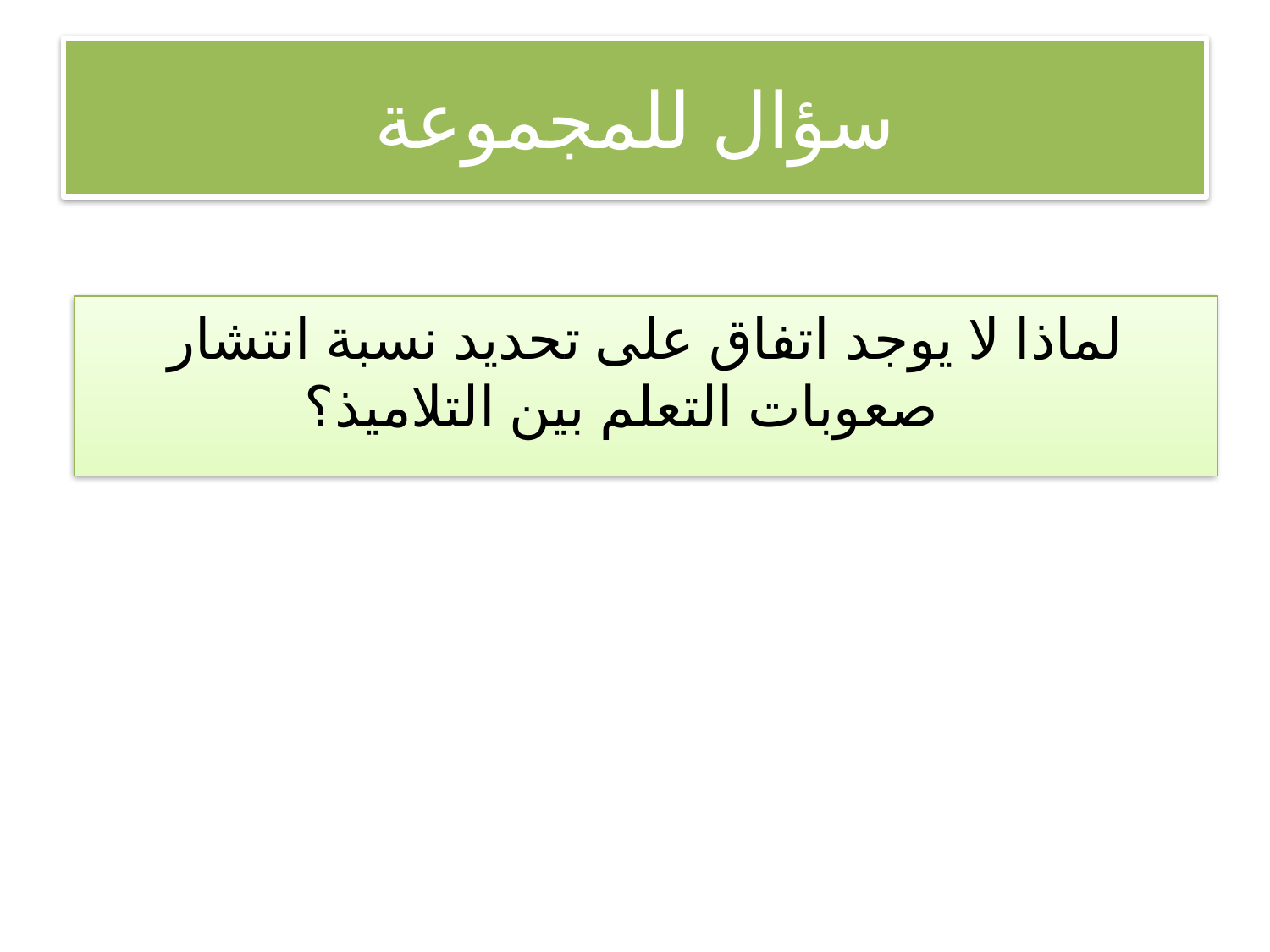

# سؤال للمجموعة
لماذا لا يوجد اتفاق على تحديد نسبة انتشار صعوبات التعلم بين التلاميذ؟